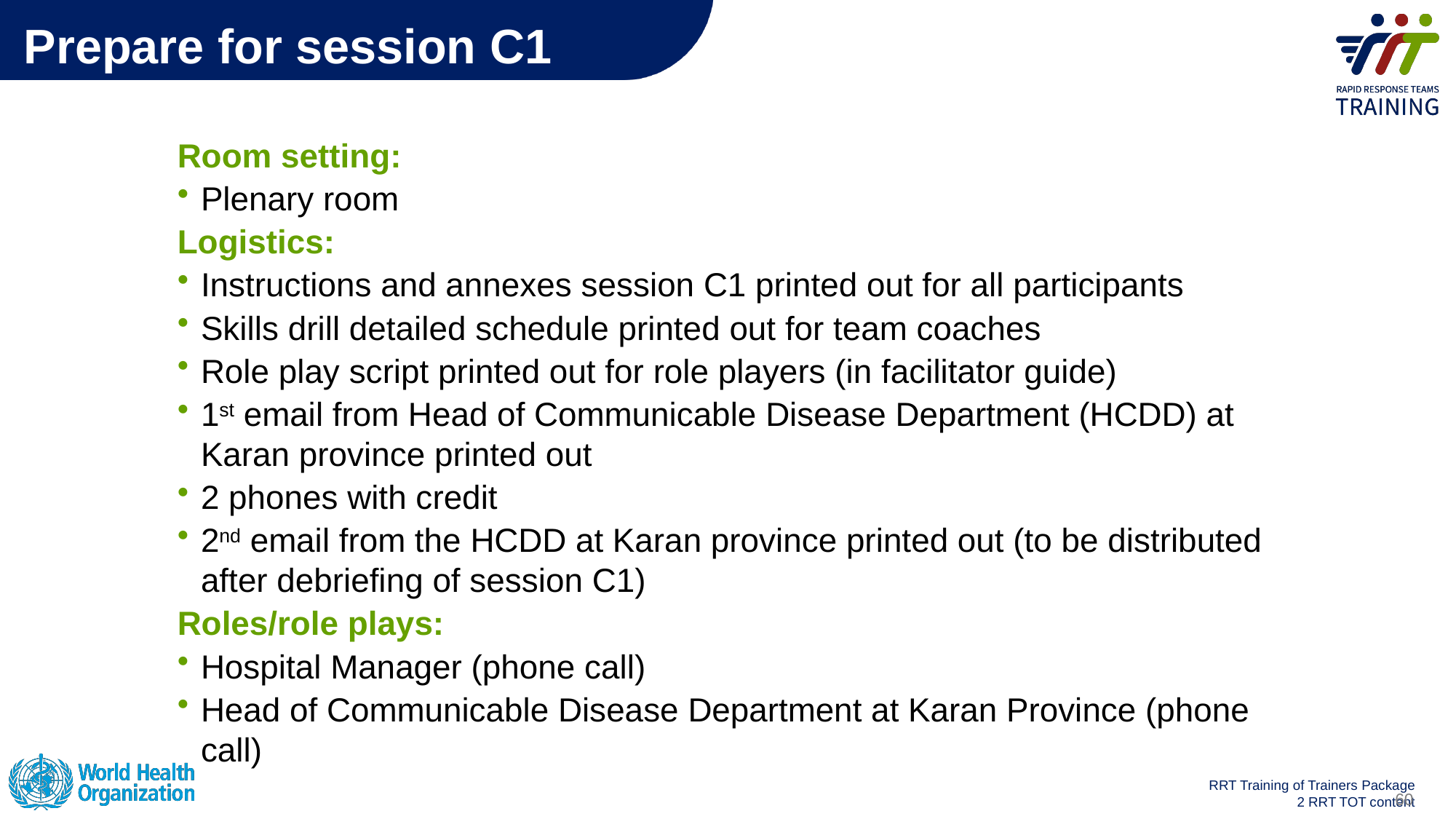

# Prepare for session C1
Room setting:
Plenary room
Logistics:
Instructions and annexes session C1 printed out for all participants
Skills drill detailed schedule printed out for team coaches
Role play script printed out for role players (in facilitator guide)
1st email from Head of Communicable Disease Department (HCDD) at Karan province printed out
2 phones with credit
2nd email from the HCDD at Karan province printed out (to be distributed after debriefing of session C1)
Roles/role plays:
Hospital Manager (phone call)
Head of Communicable Disease Department at Karan Province (phone call)